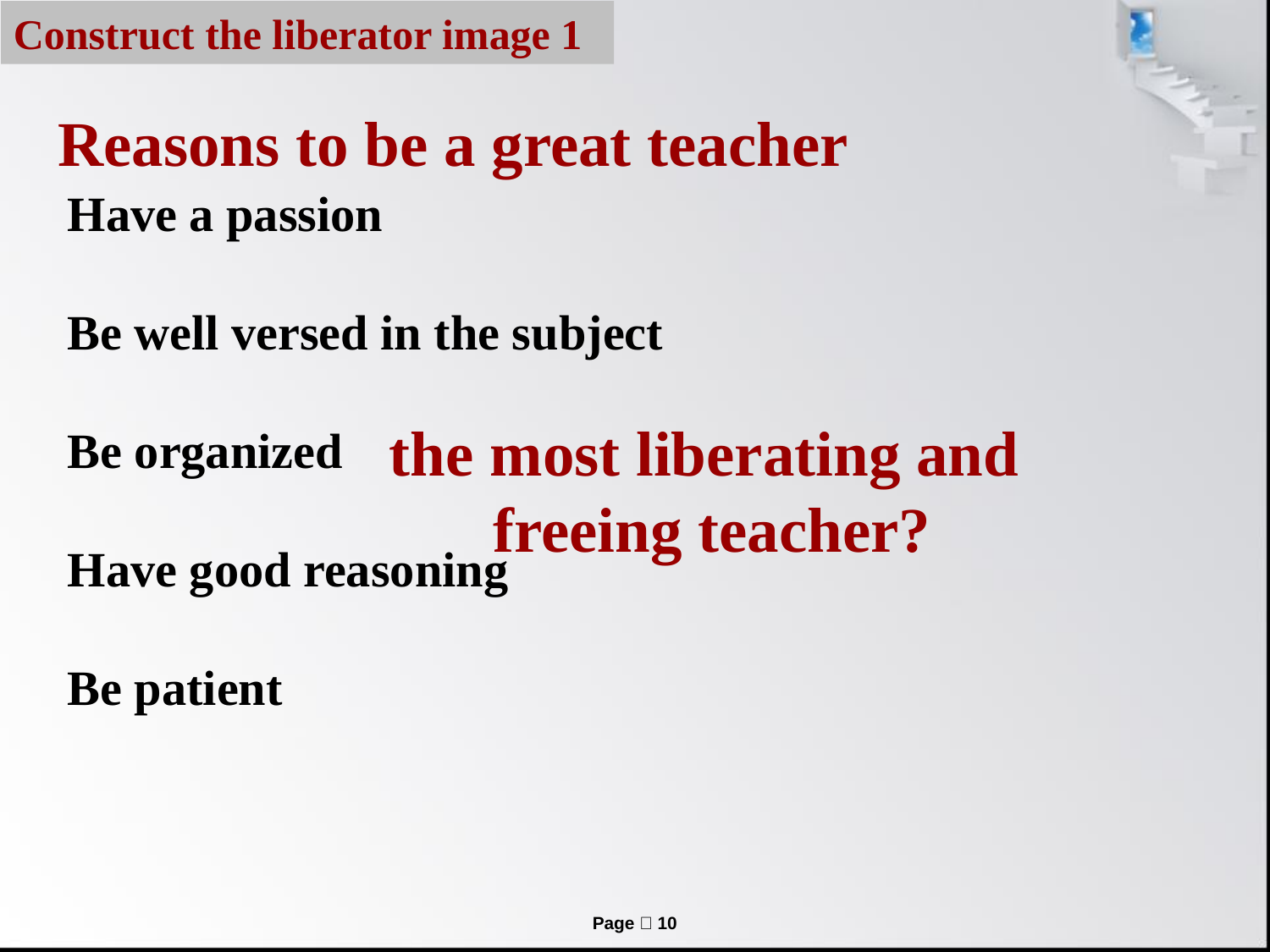

Construct the liberator image 1
# Reasons to be a great teacher
Have a passion

Be well versed in the subject

Be organized

Have good reasoning

Be patient

the most liberating and
 freeing teacher?